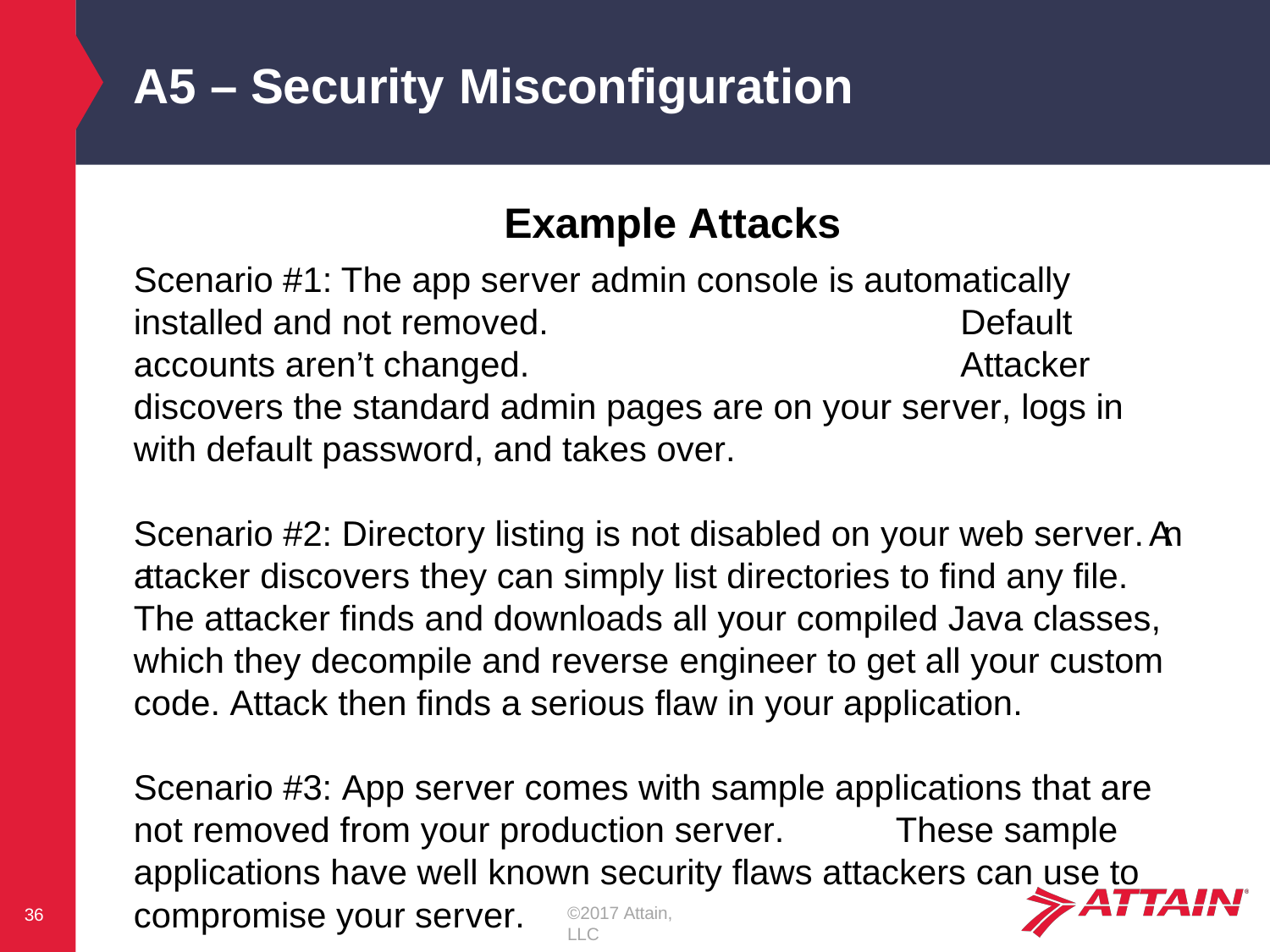

# A5 – Security Misconfiguration
Example Attacks

Scenario #1: The app server admin console is automatically installed and not removed.	Default accounts aren’t changed.	Attacker discovers the standard admin pages are on your server, logs in with default password, and takes over.

Scenario #2: Directory listing is not disabled on your web server.	 An attacker discovers they can simply list directories to find any file.	The attacker finds and downloads all your compiled Java classes, which they decompile and reverse engineer to get all your custom code. Attack then finds a serious flaw in your application.

Scenario #3: App server comes with sample applications that are not removed from your production server.	These sample applications have well known security flaws attackers can use to compromise your server.
©2017 Attain, LLC
36